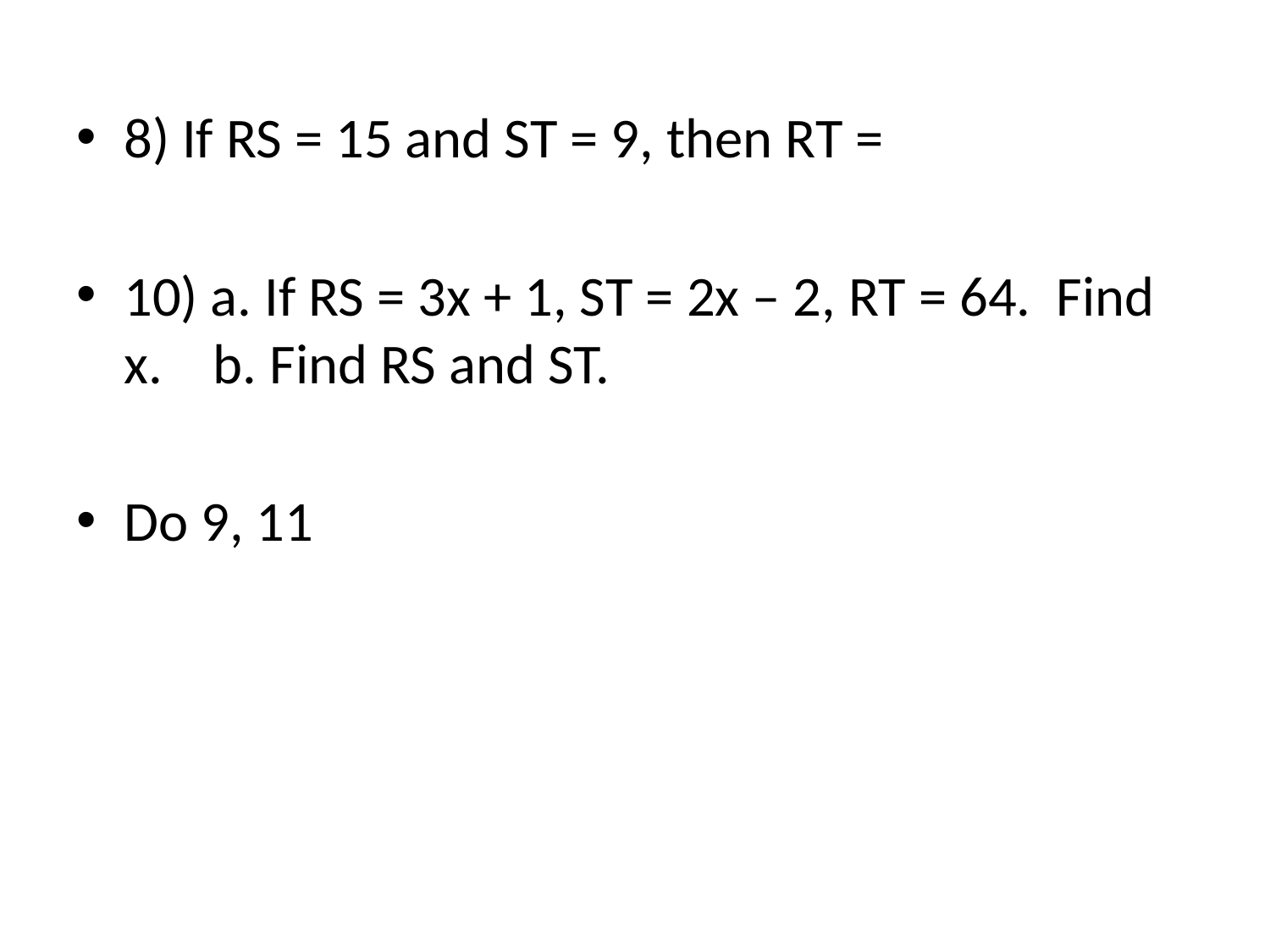

#
8) If RS = 15 and ST = 9, then RT =

10) a. If RS = 3x + 1, ST = 2x – 2, RT = 64.  Find x.    b. Find RS and ST.

Do 9, 11